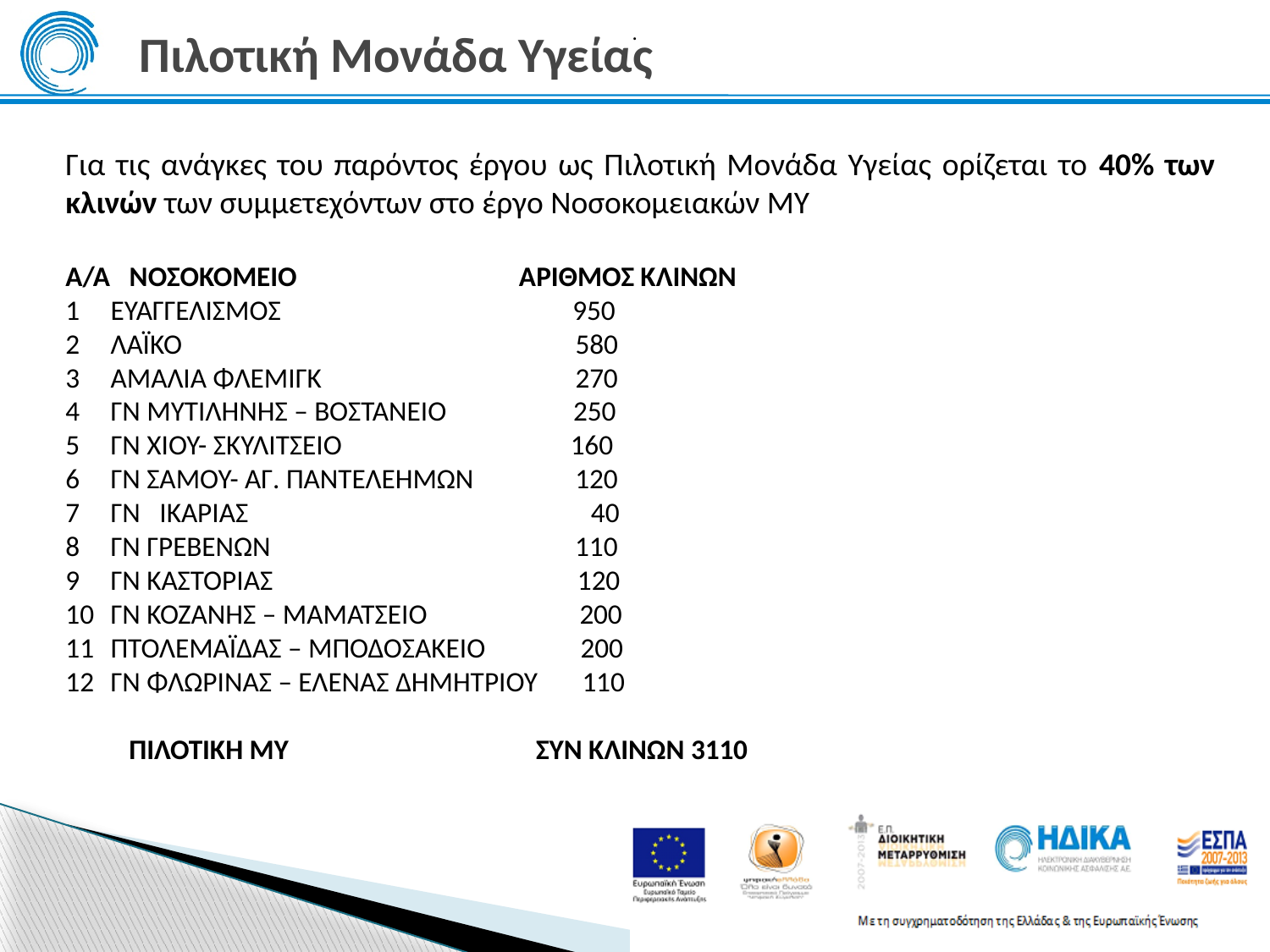

# Πιλοτική Μονάδα Υγείας
.

Για τις ανάγκες του παρόντος έργου ως Πιλοτική Μονάδα Υγείας ορίζεται το 40% των κλινών των συμμετεχόντων στο έργο Νοσοκομειακών ΜΥ

Α/Α   ΝΟΣΟΚΟΜΕΙΟ                                   ΑΡΙΘΜΟΣ ΚΛΙΝΩΝ
ΕΥΑΓΓΕΛΙΣΜΟΣ                                              950
ΛΑΪΚΟ                                                              580
ΑΜΑΛΙΑ ΦΛΕΜΙΓΚ                                        270
ΓΝ ΜΥΤΙΛΗΝΗΣ – ΒΟΣΤΑΝΕΙΟ                    250
ΓΝ ΧΙΟΥ- ΣΚΥΛΙΤΣΕΙΟ                                    160
ΓΝ ΣΑΜΟΥ- ΑΓ. ΠΑΝΤΕΛΕΗΜΩΝ                120
ΓΝ   ΙΚΑΡΙΑΣ                                                      40
ΓΝ ΓΡΕΒΕΝΩΝ                                                110
ΓΝ ΚΑΣΤΟΡΙΑΣ                                                120
ΓΝ ΚΟΖΑΝΗΣ – ΜΑΜΑΤΣΕΙΟ                        200
ΠΤΟΛΕΜΑΪΔΑΣ – ΜΠΟΔΟΣΑΚΕΙΟ               200
ΓΝ ΦΛΩΡΙΝΑΣ – ΕΛΕΝΑΣ ΔΗΜΗΤΡΙΟΥ       110

          ΠΙΛΟΤΙΚΗ ΜΥ                                       ΣΥΝ ΚΛΙΝΩΝ 3110